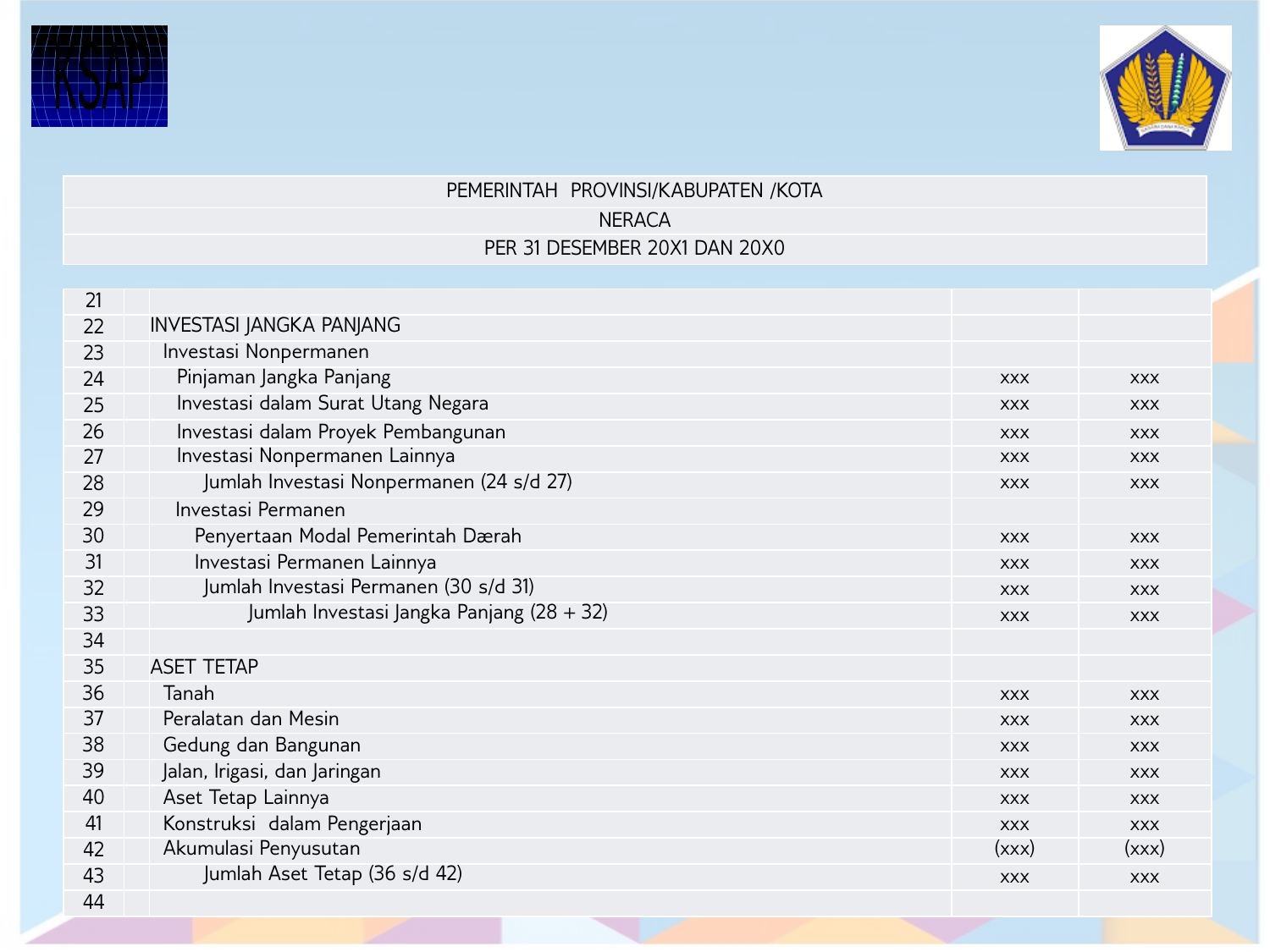

| PEMERINTAH PROVINSI/KABUPATEN /KOTA |
| --- |
| NERACA |
| PER 31 DESEMBER 20X1 DAN 20X0 |
| 21 |  |  |  |  |
| --- | --- | --- | --- | --- |
| 22 |  | INVESTASI JANGKA PANJANG |  |  |
| 23 |  | Investasi Nonpermanen |  |  |
| 24 |  | Pinjaman Jangka Panjang | xxx | xxx |
| 25 |  | Investasi dalam Surat Utang Negara | xxx | xxx |
| 26 |  | Investasi dalam Proyek Pembangunan | xxx | xxx |
| 27 |  | Investasi Nonpermanen Lainnya | xxx | xxx |
| 28 |  | Jumlah Investasi Nonpermanen (24 s/d 27) | xxx | xxx |
| 29 |  | Investasi Permanen |  |  |
| 30 |  | Penyertaan Modal Pemerintah Daerah | xxx | xxx |
| 31 |  | Investasi Permanen Lainnya | xxx | xxx |
| 32 |  | Jumlah Investasi Permanen (30 s/d 31) | xxx | xxx |
| 33 |  | Jumlah Investasi Jangka Panjang (28 + 32) | xxx | xxx |
| 34 |  |  |  |  |
| 35 |  | ASET TETAP |  |  |
| 36 |  | Tanah | xxx | xxx |
| 37 |  | Peralatan dan Mesin | xxx | xxx |
| 38 |  | Gedung dan Bangunan | xxx | xxx |
| 39 |  | Jalan, Irigasi, dan Jaringan | xxx | xxx |
| 40 |  | Aset Tetap Lainnya | xxx | xxx |
| 41 |  | Konstruksi dalam Pengerjaan | xxx | xxx |
| 42 |  | Akumulasi Penyusutan | (xxx) | (xxx) |
| 43 |  | Jumlah Aset Tetap (36 s/d 42) | xxx | xxx |
| 44 |  |  |  |  |